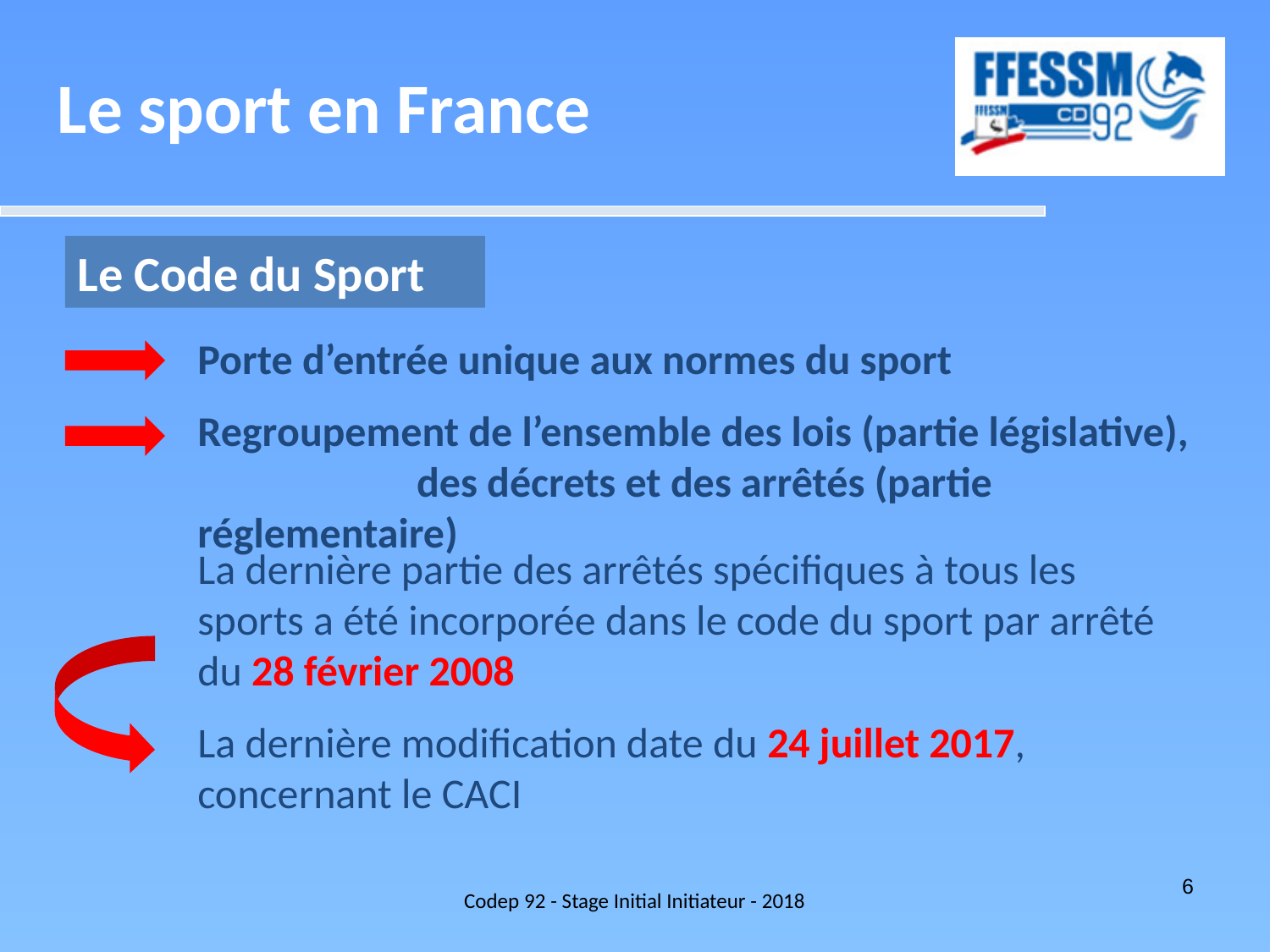

Le sport en France
Le Code du Sport
Porte d’entrée unique aux normes du sport
Regroupement de l’ensemble des lois (partie législative),                          des décrets et des arrêtés (partie réglementaire)

La dernière partie des arrêtés spécifiques à tous les sports a été incorporée dans le code du sport par arrêté du 28 février 2008
La dernière modification date du 24 juillet 2017, concernant le CACI

Codep 92 - Stage Initial Initiateur - 2018
6